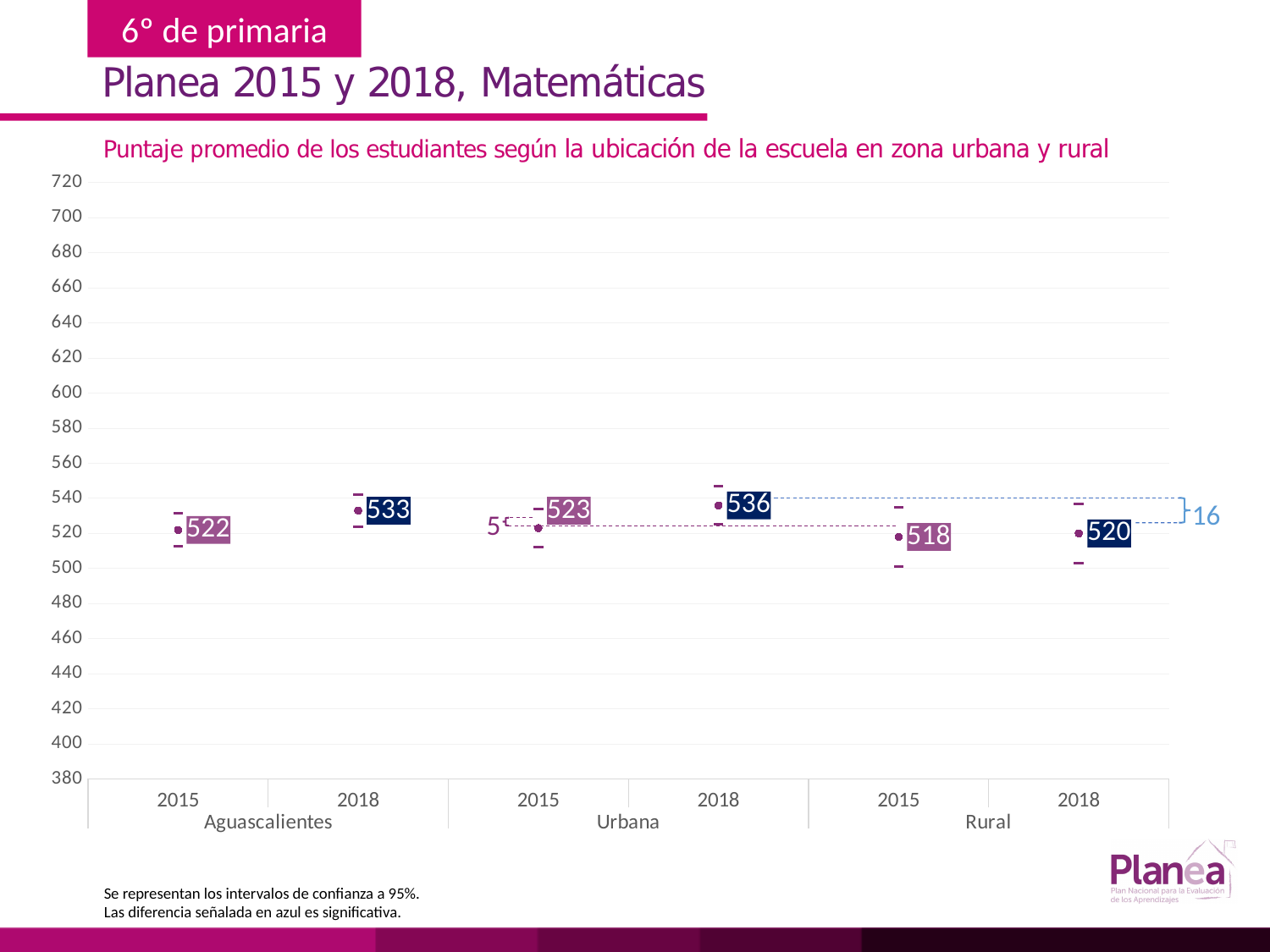

Planea 2015 y 2018, Matemáticas

Puntaje promedio de los estudiantes según la ubicación de la escuela en zona urbana y rural

### Chart

| Category |  |  |  |
|---|---|---|---|
| 2015 | 512.647 | 531.353 | 522.0 |
| 2018 | 523.647 | 542.353 | 533.0 |
| 2015 | 512.254 | 533.746 | 523.0 |
| 2018 | 525.055 | 546.945 | 536.0 |
| 2015 | 501.284 | 534.716 | 518.0 |
| 2018 | 503.085 | 536.915 | 520.0 |
16

5

Se representan los intervalos de confianza a 95%.
Las diferencia señalada en azul es significativa.